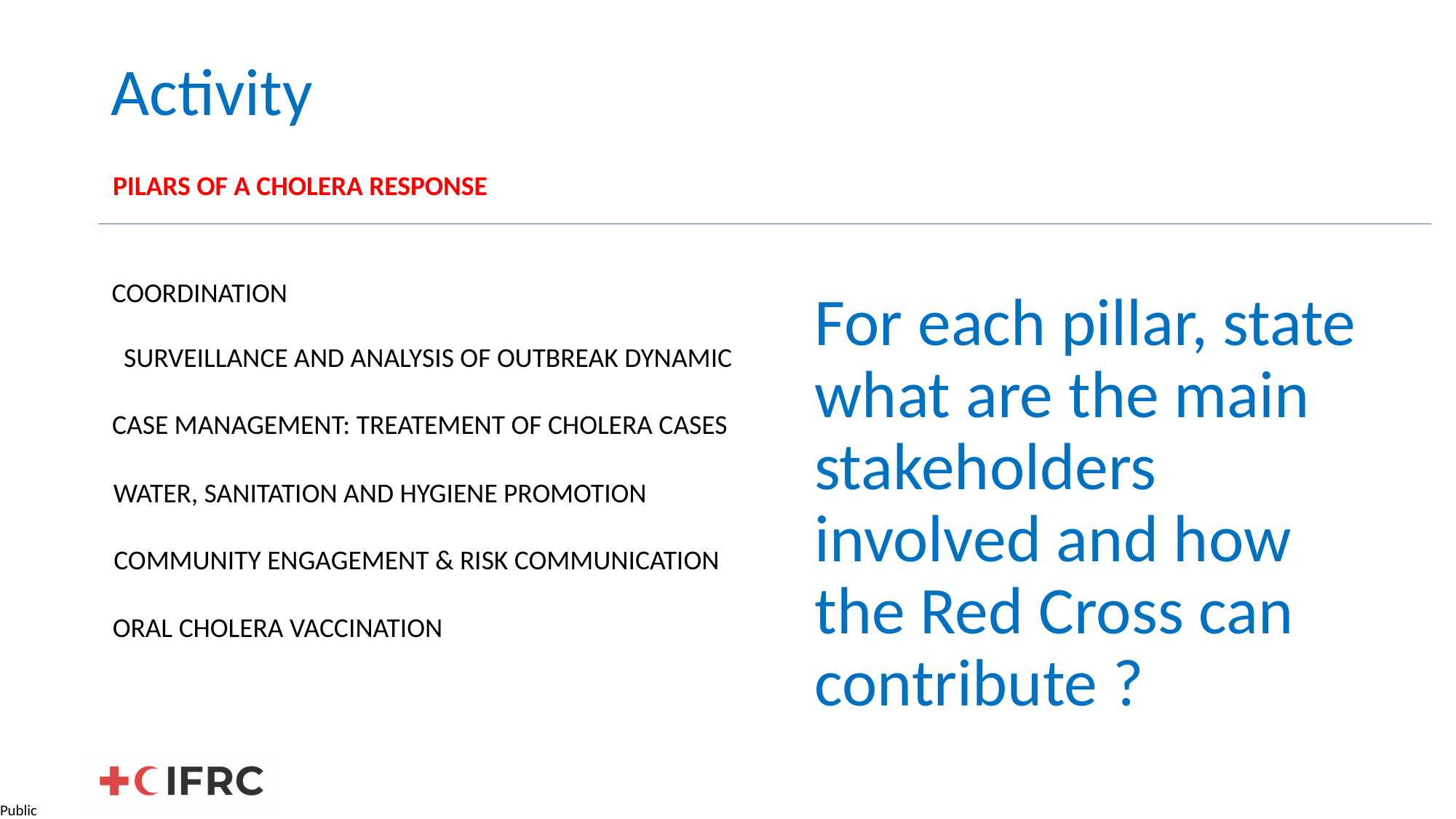

# Activity
PILARS OF A CHOLERA RESPONSE
For each pillar, state what are the main stakeholders involved and how the Red Cross can contribute ?
COORDINATION
SURVEILLANCE AND ANALYSIS OF OUTBREAK DYNAMIC
CASE MANAGEMENT: TREATEMENT OF CHOLERA CASES
WATER, SANITATION AND HYGIENE PROMOTION
COMMUNITY ENGAGEMENT & RISK COMMUNICATION
ORAL CHOLERA VACCINATION